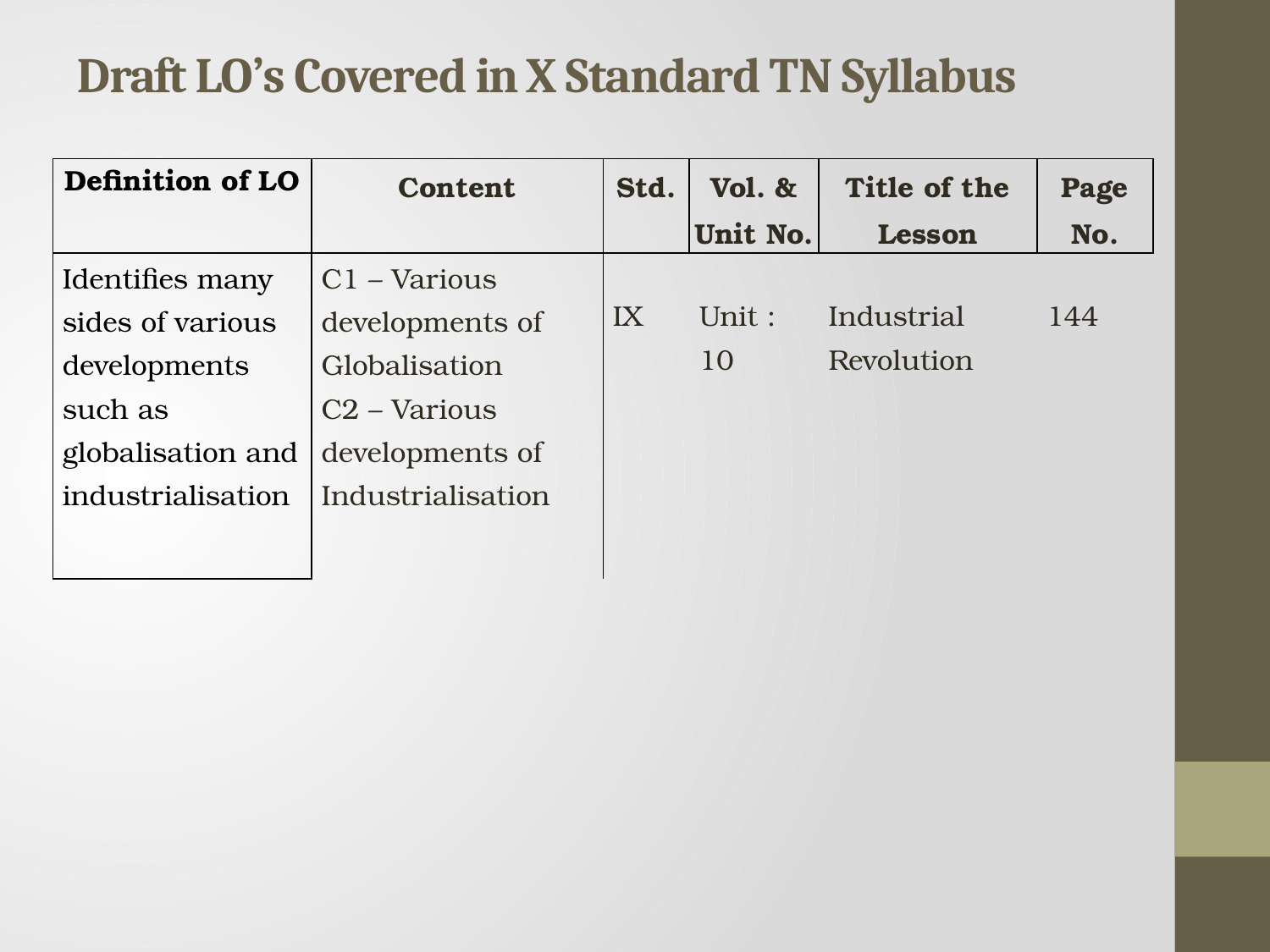

# Draft LO’s Covered in X Standard TN Syllabus
| Definition of LO | Content | Std. | Vol. & Unit No. | Title of the Lesson | Page No. |
| --- | --- | --- | --- | --- | --- |
| Identifies many sides of various developments such as globalisation and industrialisation | C1 – Various developments of Globalisation C2 – Various developments of Industrialisation | IX | Unit : 10 | Industrial Revolution | 144 |